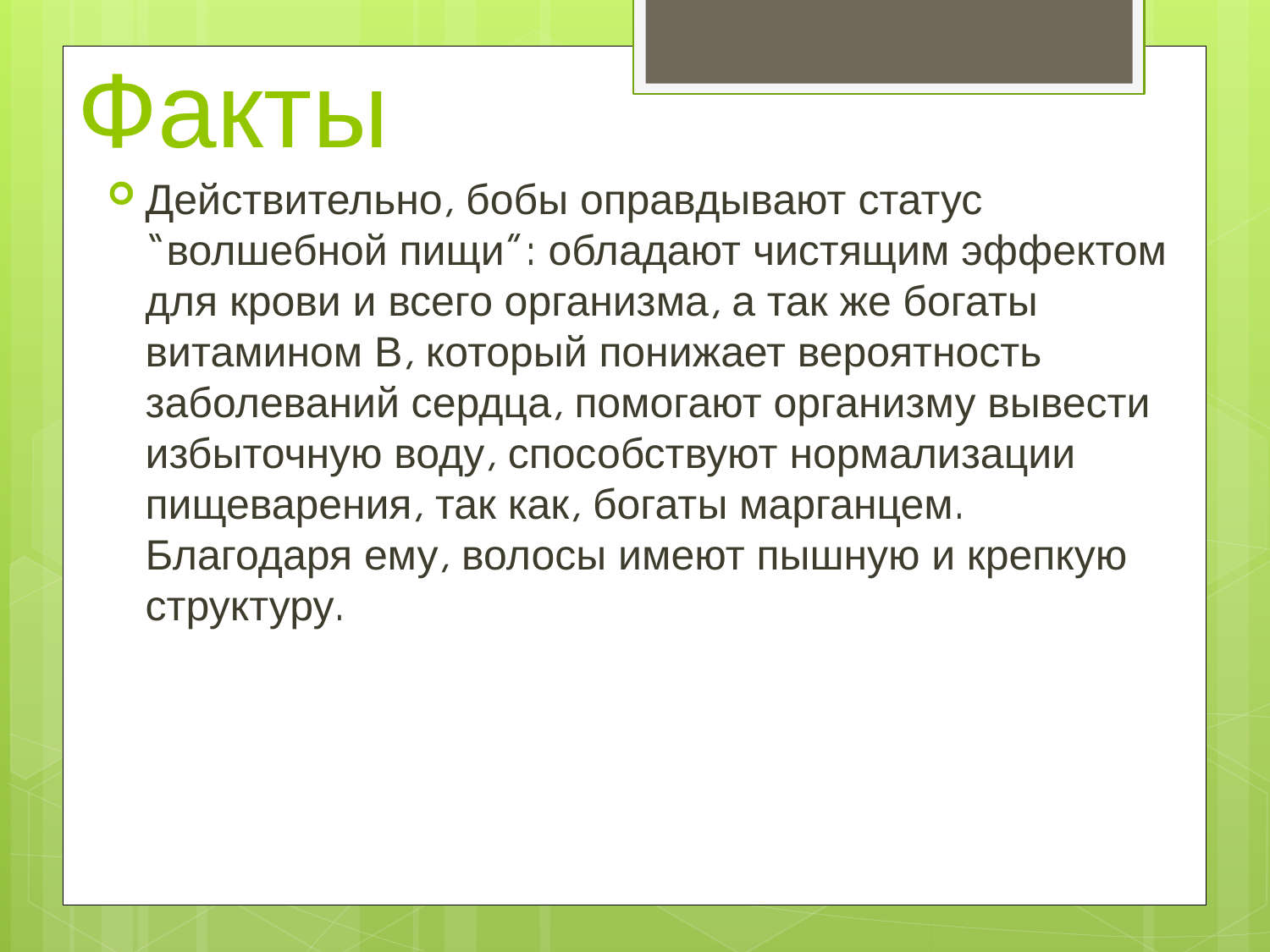

# Факты
Действительно, бобы оправдывают статус “волшебной пищи”: обладают чистящим эффектом для крови и всего организма, а так же богаты витамином В, который понижает вероятность заболеваний сердца, помогают организму вывести избыточную воду, способствуют нормализации пищеварения, так как, богаты марганцем. Благодаря ему, волосы имеют пышную и крепкую структуру.